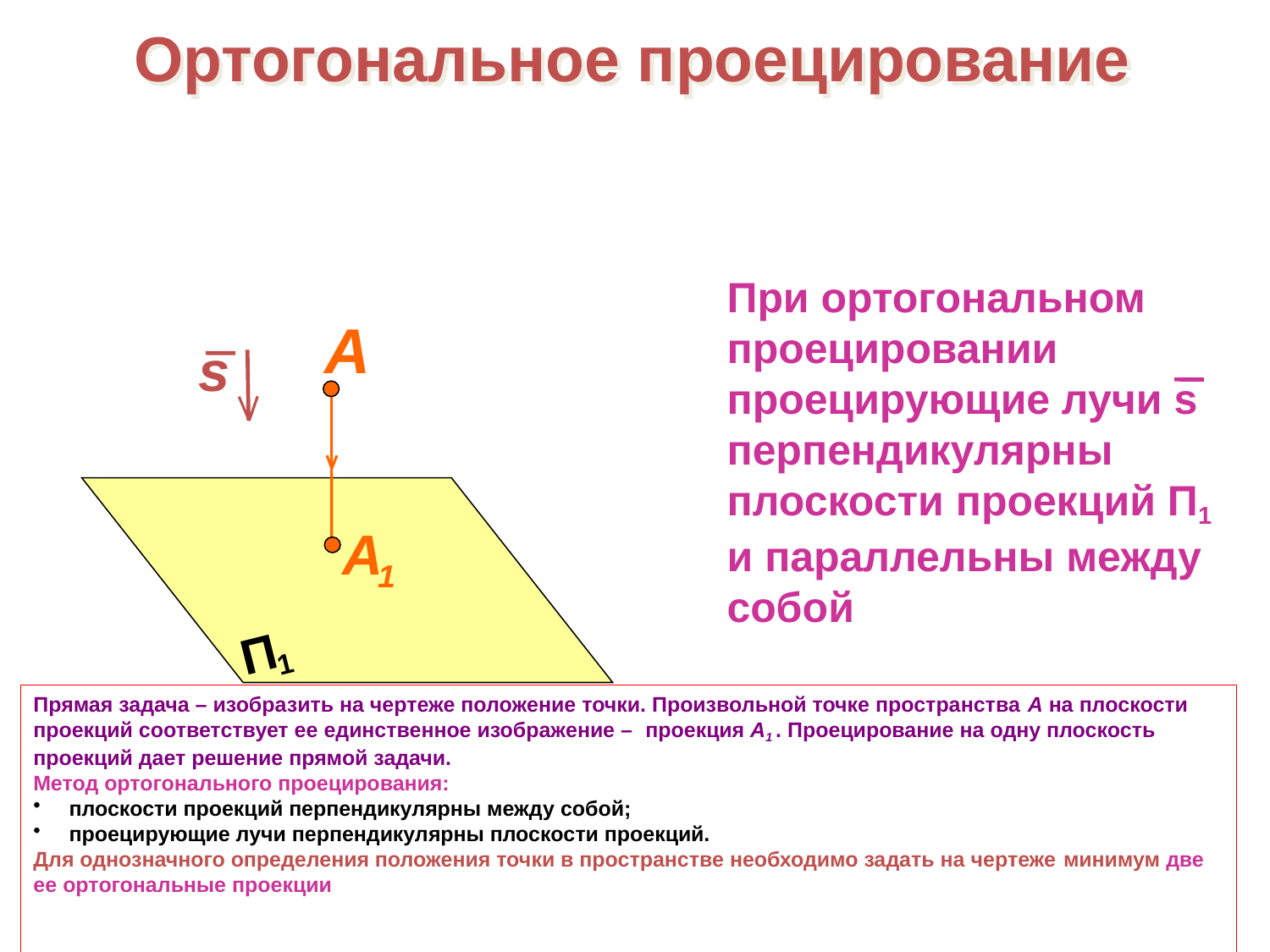

Ортогональное проецирование
При ортогональном
проецировании
проецирующие лучи s
перпендикулярны
плоскости проекций П1  и параллельны между собой

A

s

А
1

П
1
Прямая задача – изобразить на чертеже положение точки. Произвольной точке пространства А на плоскости проекций соответствует ее единственное изображение –  проекция А1 . Проецирование на одну плоскость проекций дает решение прямой задачи.
Метод ортогонального проецирования:
 плоскости проекций перпендикулярны между собой;
 проецирующие лучи перпендикулярны плоскости проекций.
Для однозначного определения положения точки в пространстве необходимо задать на чертеже минимум две ее ортогональные проекции